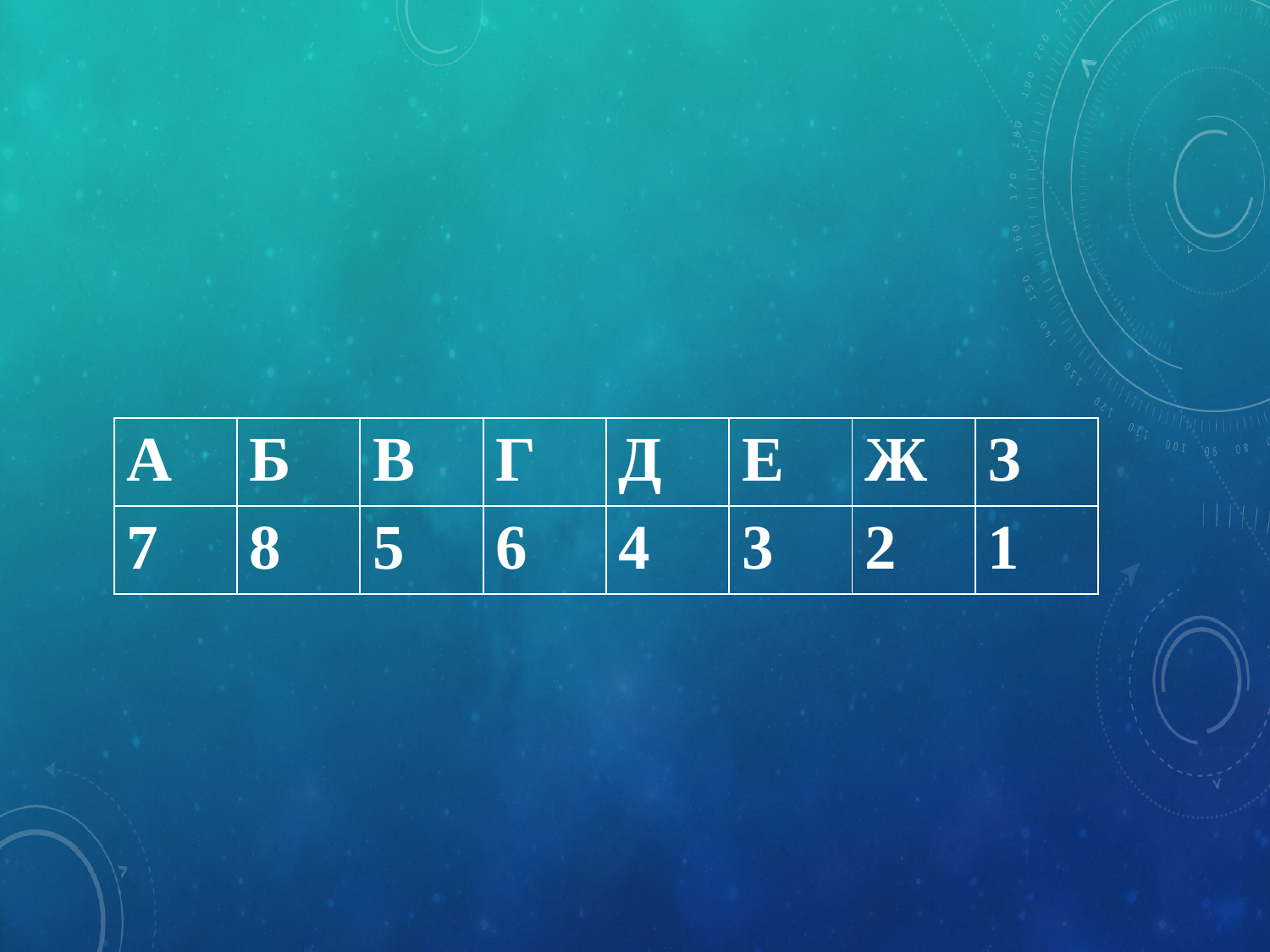

| А | Б | В | Г | Д | Е | Ж | З |
| --- | --- | --- | --- | --- | --- | --- | --- |
| 7 | 8 | 5 | 6 | 4 | 3 | 2 | 1 |